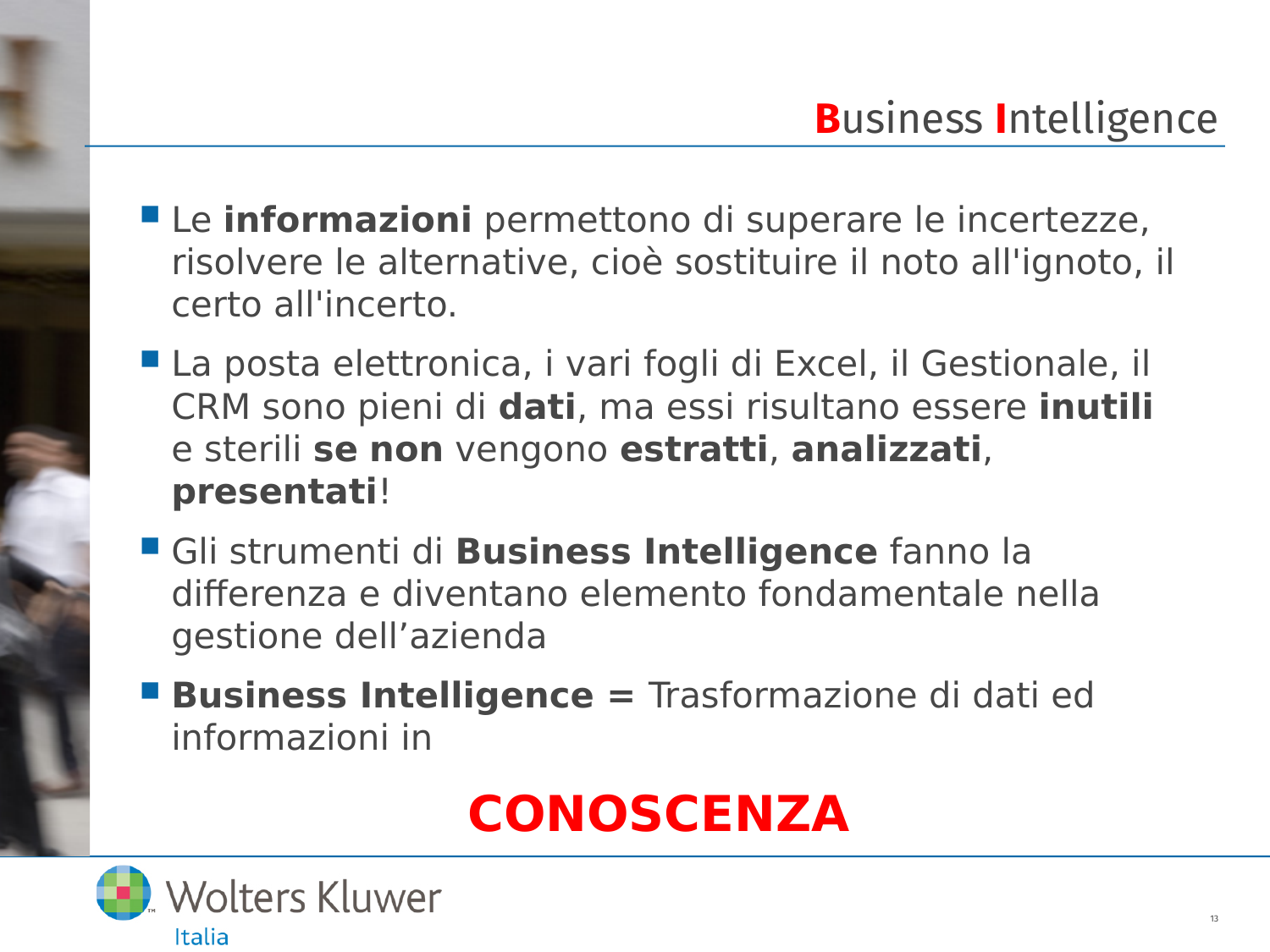

# Business Intelligence
Le informazioni permettono di superare le incertezze, risolvere le alternative, cioè sostituire il noto all'ignoto, il certo all'incerto.
La posta elettronica, i vari fogli di Excel, il Gestionale, il CRM sono pieni di dati, ma essi risultano essere inutili e sterili se non vengono estratti, analizzati, presentati!
Gli strumenti di Business Intelligence fanno la differenza e diventano elemento fondamentale nella gestione dell’azienda
Business Intelligence = Trasformazione di dati ed informazioni in
CONOSCENZA

13